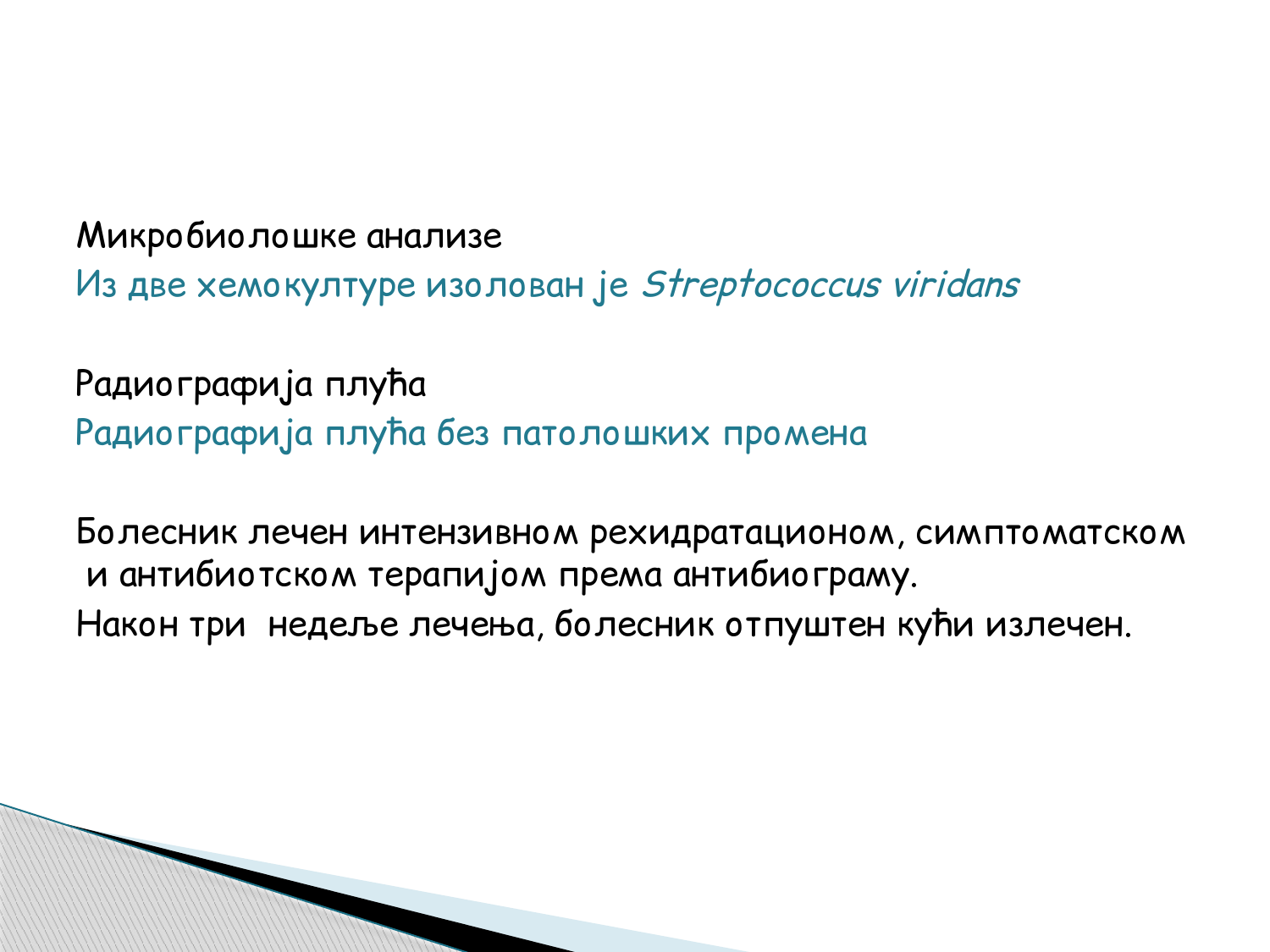

Микробиолошке анализе
Из две хемокултуре изолован је Streptococcus viridans

Радиографија плућа
Радиографија плућа без патолошких промена

Болесник лечен интензивном рехидратационом, симптоматском  и антибиотском терапијом према антибиограму.
Након три  недеље лечења, болесник отпуштен кући излечен.